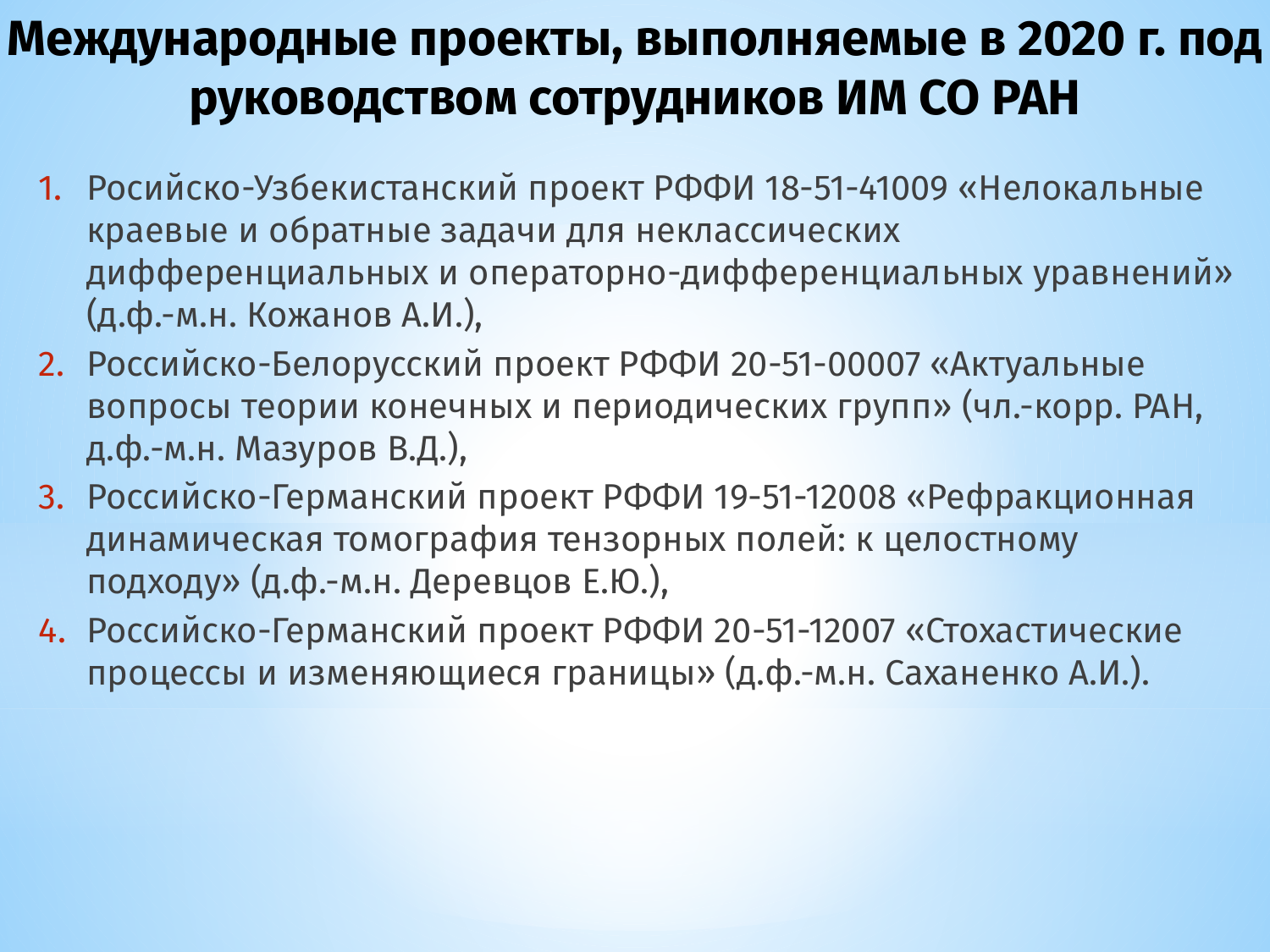

# Международные проекты, выполняемые в 2020 г. под руководством сотрудников ИМ СО РАН
Росийско-Узбекистанский проект РФФИ 18-51-41009 «Нелокальные краевые и обратные задачи для неклассических дифференциальных и операторно-дифференциальных уравнений» (д.ф.-м.н. Кожанов А.И.),
Российско-Белорусский проект РФФИ 20-51-00007 «Актуальные вопросы теории конечных и периодических групп» (чл.-корр. РАН, д.ф.-м.н. Мазуров В.Д.),
Российско-Германский проект РФФИ 19-51-12008 «Рефракционная динамическая томография тензорных полей: к целостному подходу» (д.ф.-м.н. Деревцов Е.Ю.),
Российско-Германский проект РФФИ 20-51-12007 «Стохастические процессы и изменяющиеся границы» (д.ф.-м.н. Саханенко А.И.).